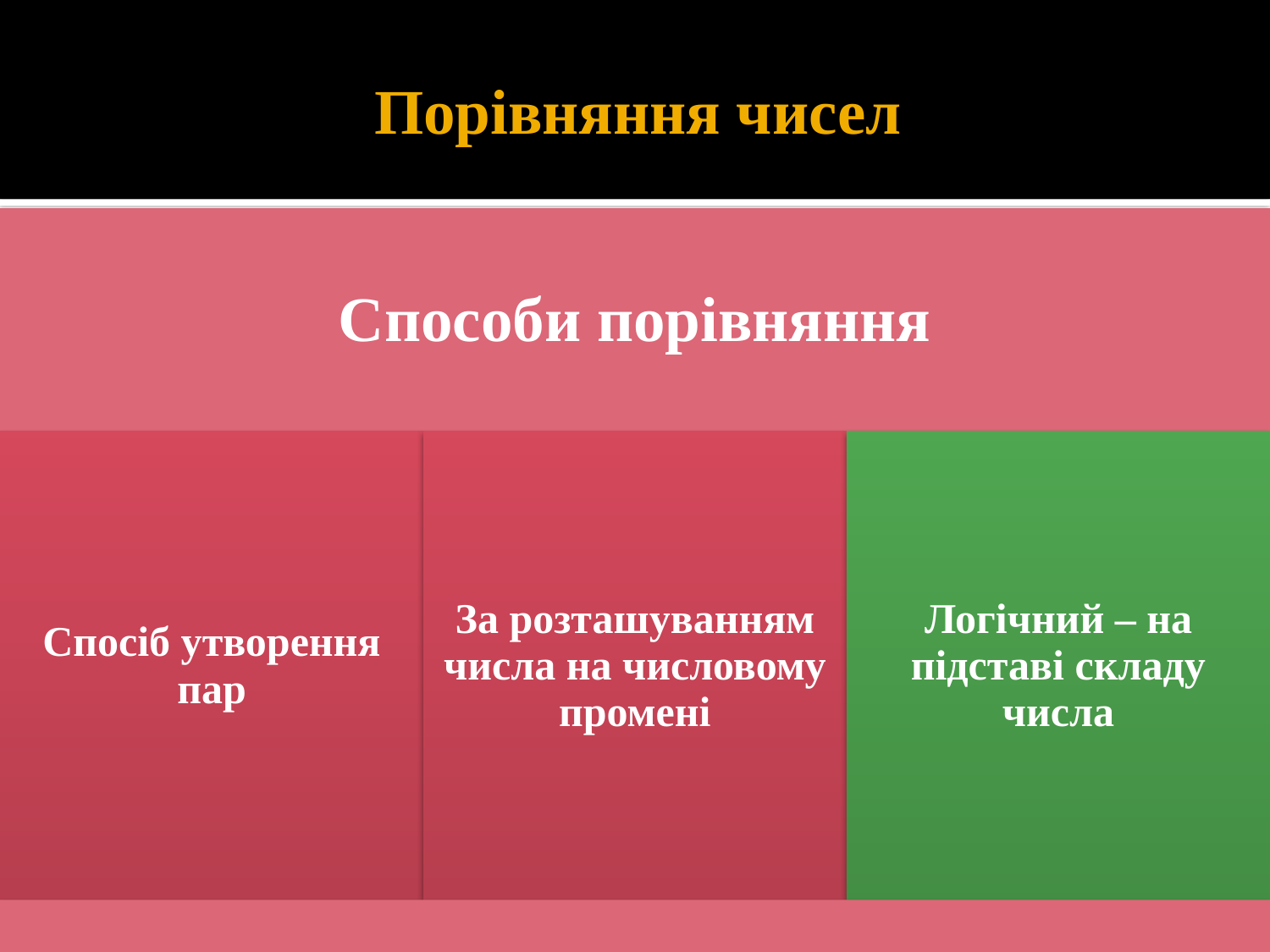

# Порівняння чисел
Способи порівняння
Спосіб утворення пар
За розташуванням числа на числовому промені
Логічний – на підставі складу числа